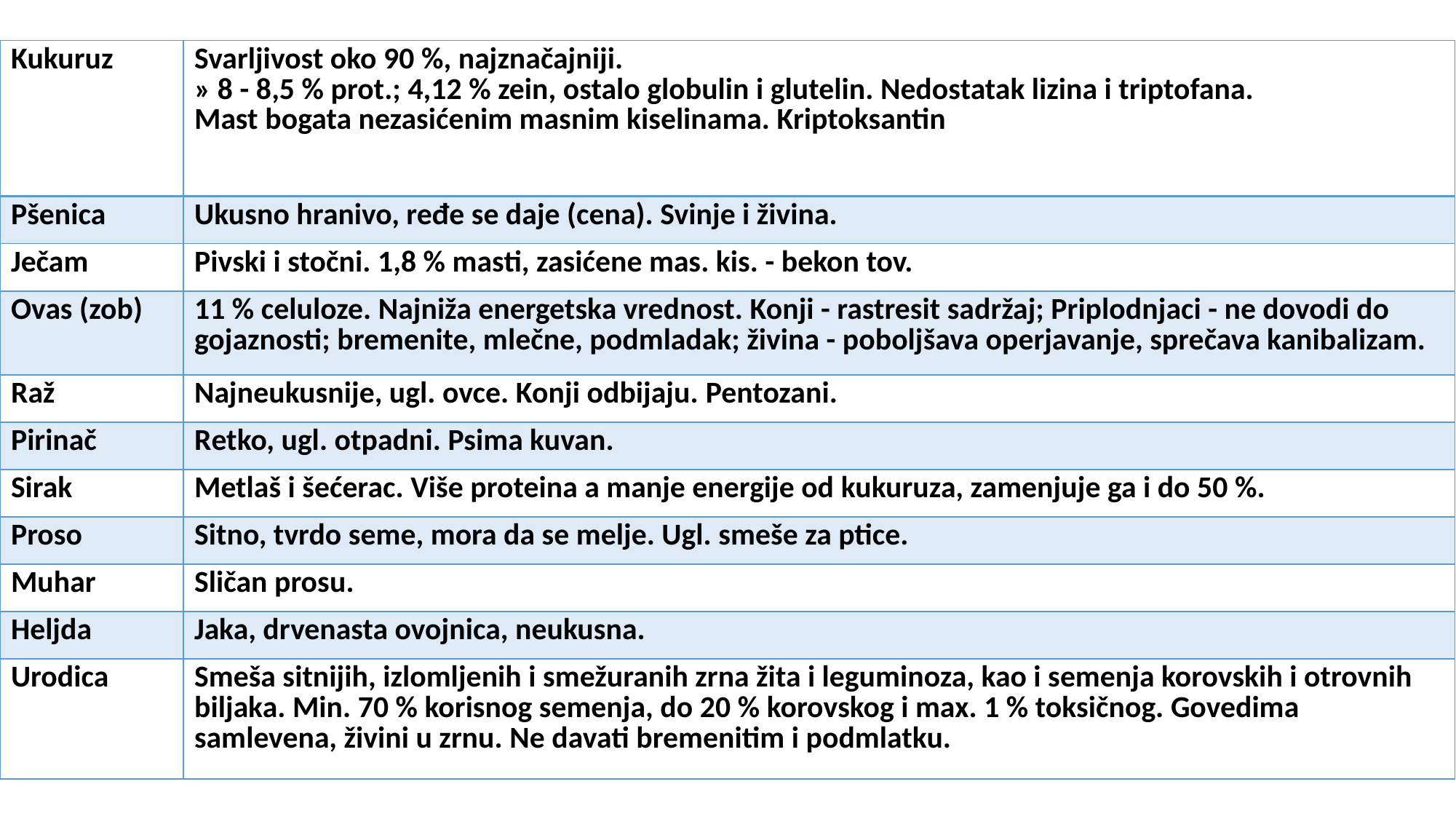

| Kukuruz | Svarljivost oko 90 %, najznačajniji. » 8 - 8,5 % prot.; 4,12 % zein, ostalo globulin i glutelin. Nedostatak lizina i triptofana. Mast bogata nezasićenim masnim kiselinama. Kriptoksantin |
| --- | --- |
| Pšenica | Ukusno hranivo, ređe se daje (cena). Svinje i živina. |
| Ječam | Pivski i stočni. 1,8 % masti, zasićene mas. kis. - bekon tov. |
| Ovas (zob) | 11 % celuloze. Najniža energetska vrednost. Konji - rastresit sadržaj; Priplodnjaci - ne dovodi do gojaznosti; bremenite, mlečne, podmladak; živina - poboljšava operjavanje, sprečava kanibalizam. |
| Raž | Najneukusnije, ugl. ovce. Konji odbijaju. Pentozani. |
| Pirinač | Retko, ugl. otpadni. Psima kuvan. |
| Sirak | Metlaš i šećerac. Više proteina a manje energije od kukuruza, zamenjuje ga i do 50 %. |
| Proso | Sitno, tvrdo seme, mora da se melje. Ugl. smeše za ptice. |
| Muhar | Sličan prosu. |
| Heljda | Jaka, drvenasta ovojnica, neukusna. |
| Urodica | Smeša sitnijih, izlomljenih i smežuranih zrna žita i leguminoza, kao i semenja korovskih i otrovnih biljaka. Min. 70 % korisnog semenja, do 20 % korovskog i max. 1 % toksičnog. Govedima samlevena, živini u zrnu. Ne davati bremenitim i podmlatku. |